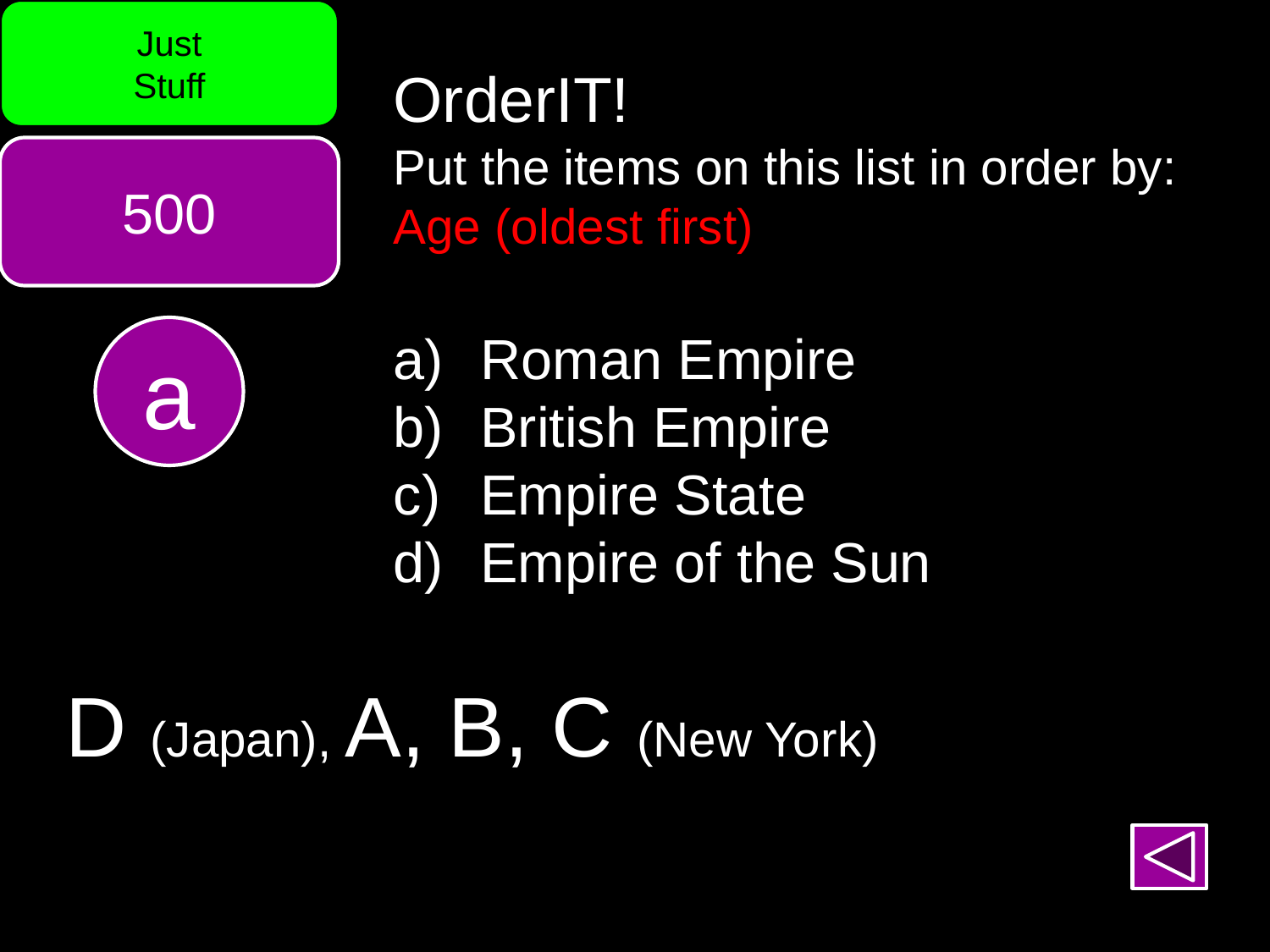

Just
Stuff
OrderIT!
Put the items on this list in order by: Age (oldest first)
500
a
 Roman Empire
 British Empire
 Empire State
 Empire of the Sun
D (Japan), A, B, C (New York)